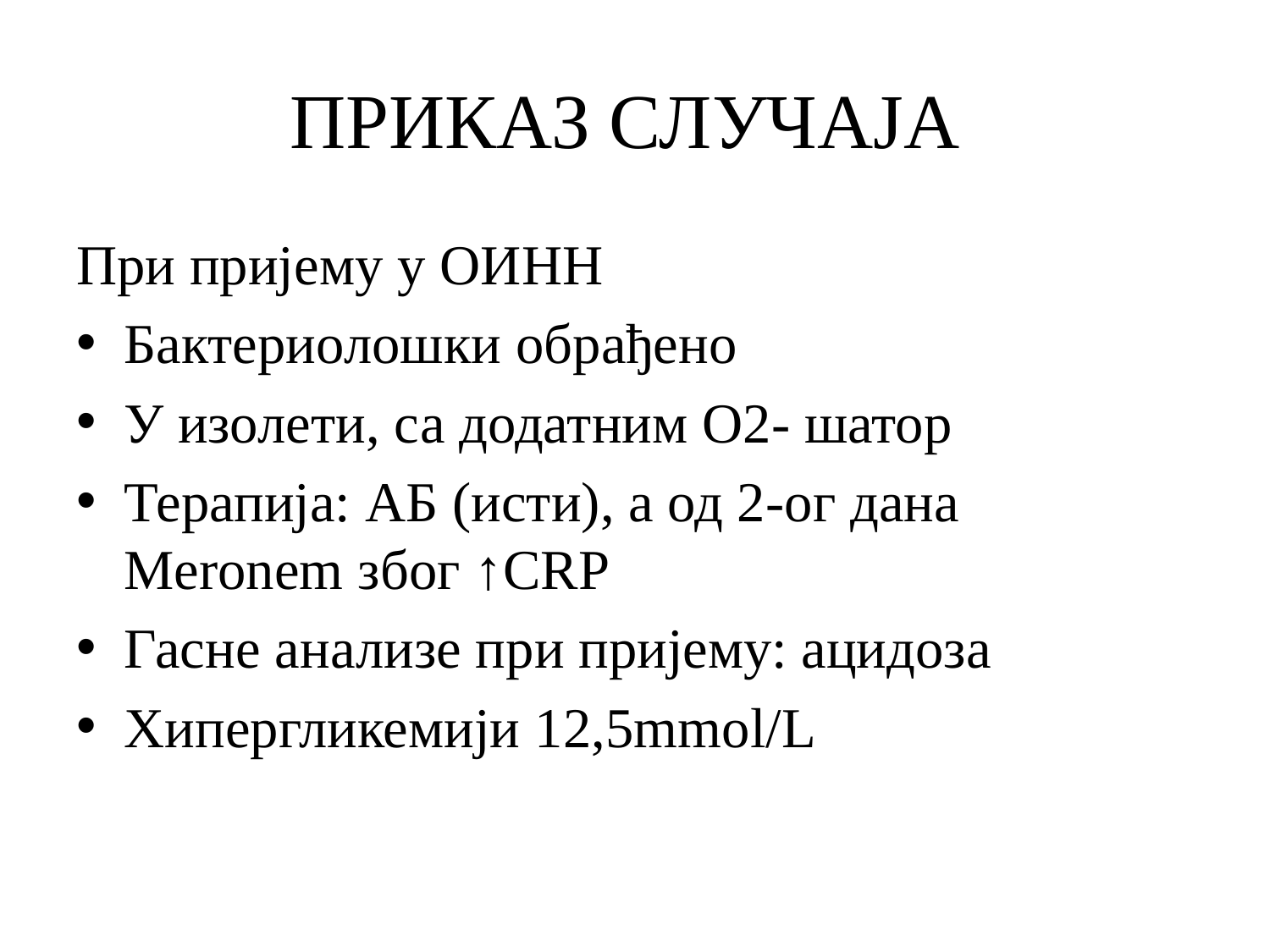

# ПРИКАЗ СЛУЧАЈА
При пријему у ОИНН
Бактериолошки обрађено
У изолети, са додатним О2- шатор
Терапија: АБ (исти), а од 2-ог дана Meronem због ↑CRP
Гасне анализе при пријему: ацидоза
Хипергликемији 12,5mmol/L